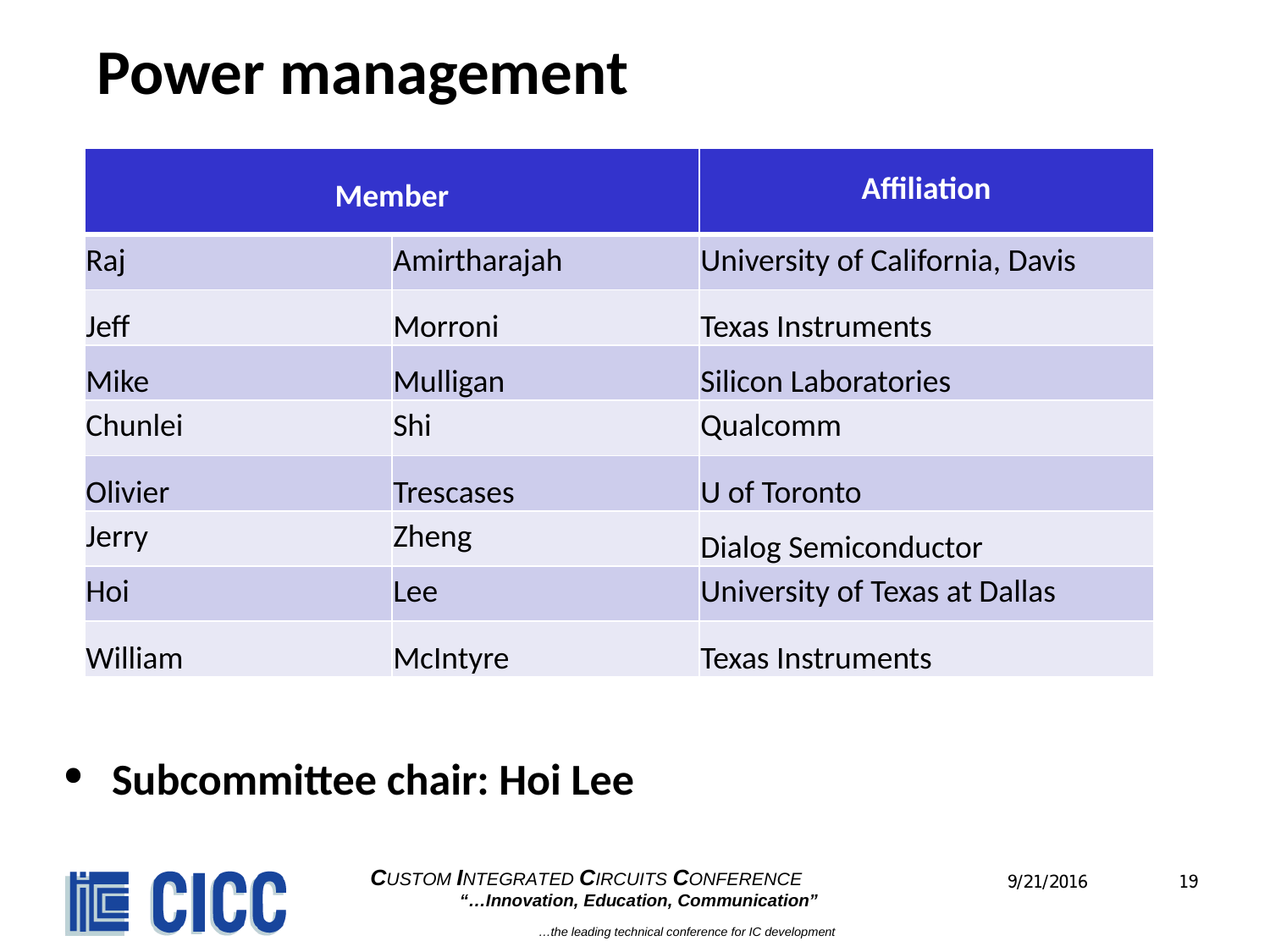

# Power management
| Member |  | Affiliation |
| --- | --- | --- |
| Raj | Amirtharajah | University of California, Davis |
| Jeff | Morroni | Texas Instruments |
| Mike | Mulligan | Silicon Laboratories |
| Chunlei | Shi | Qualcomm |
| Olivier | Trescases | U of Toronto |
| Jerry | Zheng | Dialog Semiconductor |
| Hoi | Lee | University of Texas at Dallas |
| William | McIntyre | Texas Instruments |
Subcommittee chair: Hoi Lee